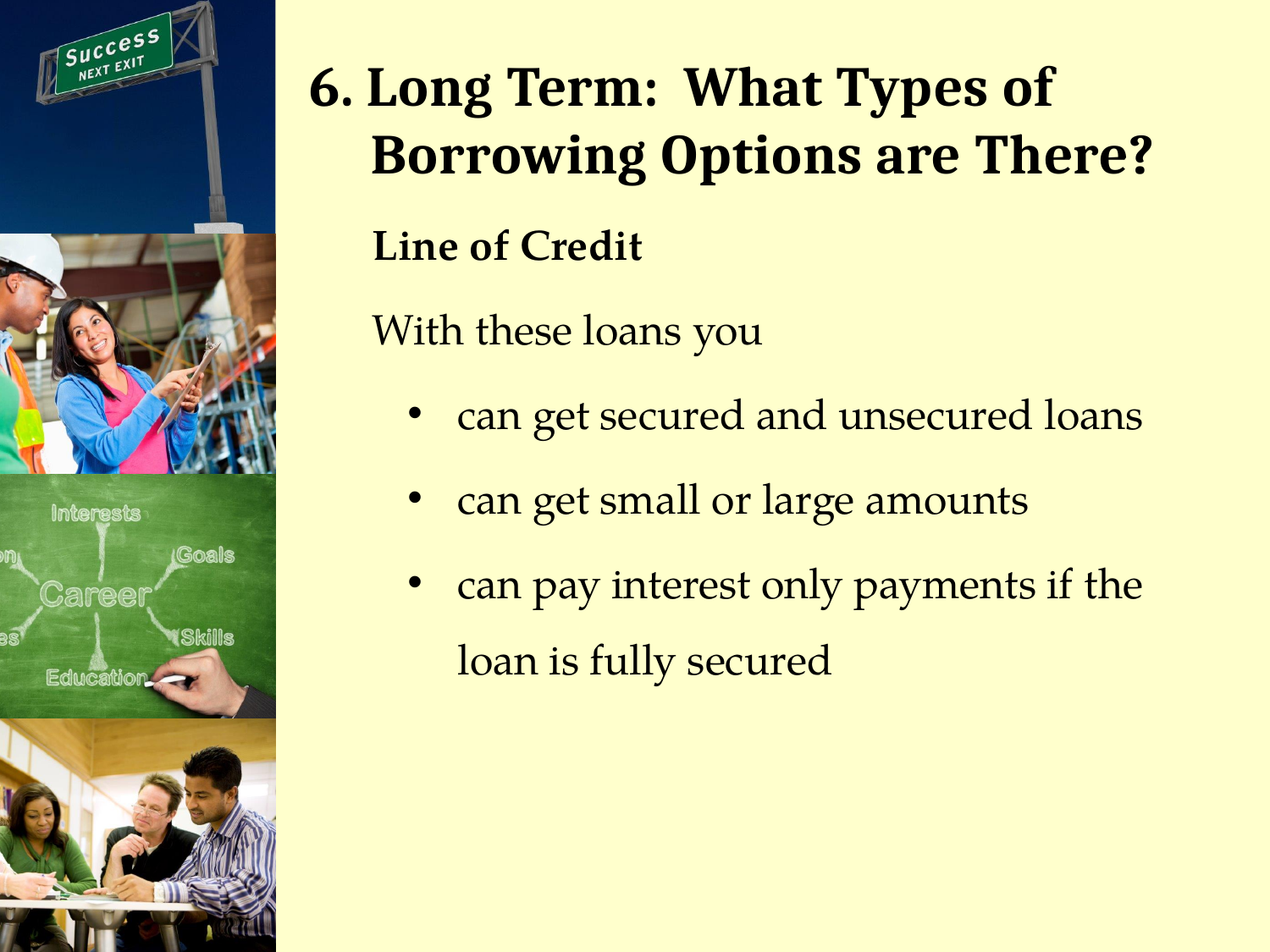

# 6. Long Term:  What Types of  Borrowing Options are There?
Line of Credit
With these loans you
can get secured and unsecured loans
can get small or large amounts
can pay interest only payments if the loan is fully secured